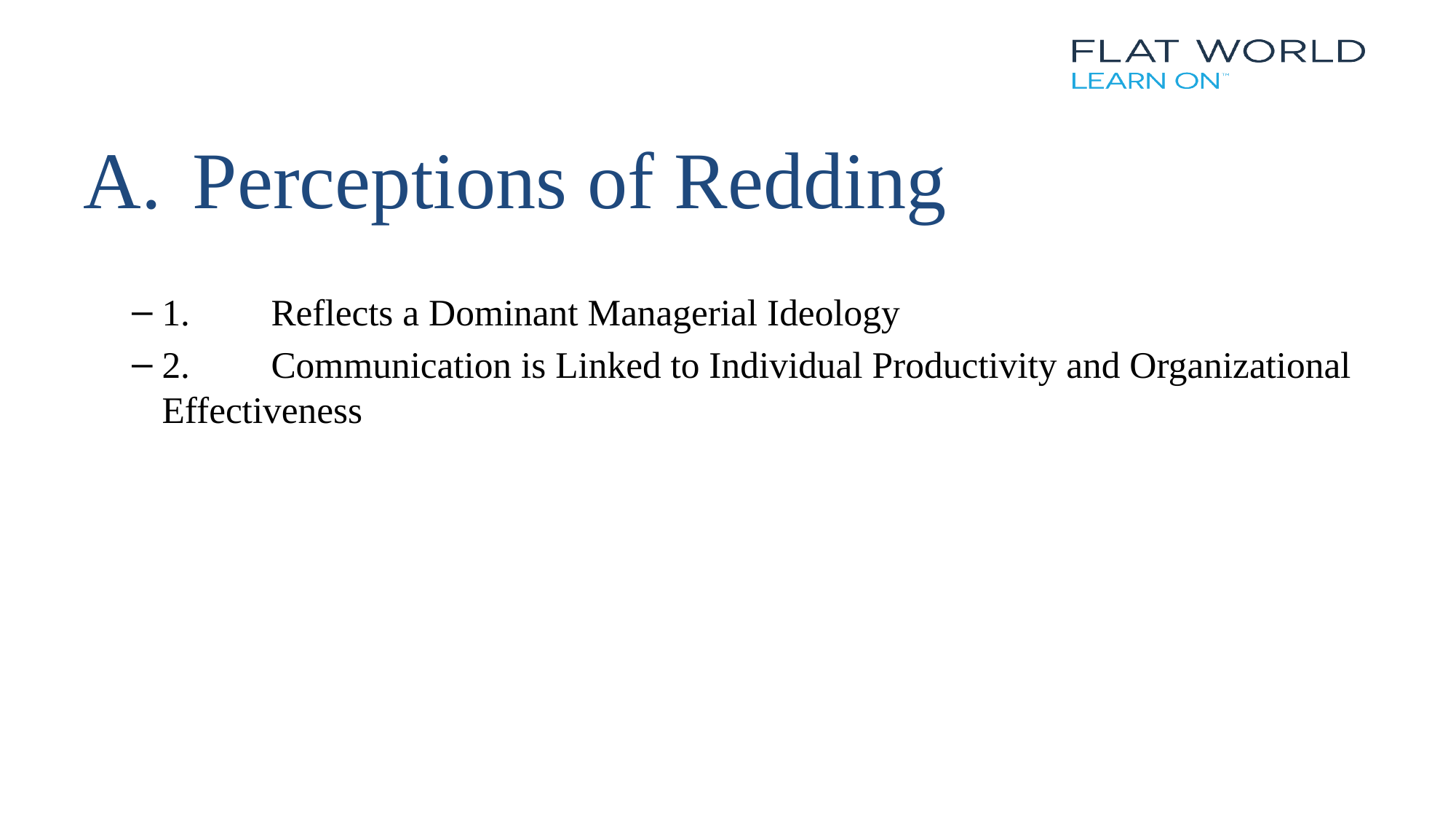

# A.	Perceptions of Redding
1.	Reflects a Dominant Managerial Ideology
2.	Communication is Linked to Individual Productivity and Organizational Effectiveness